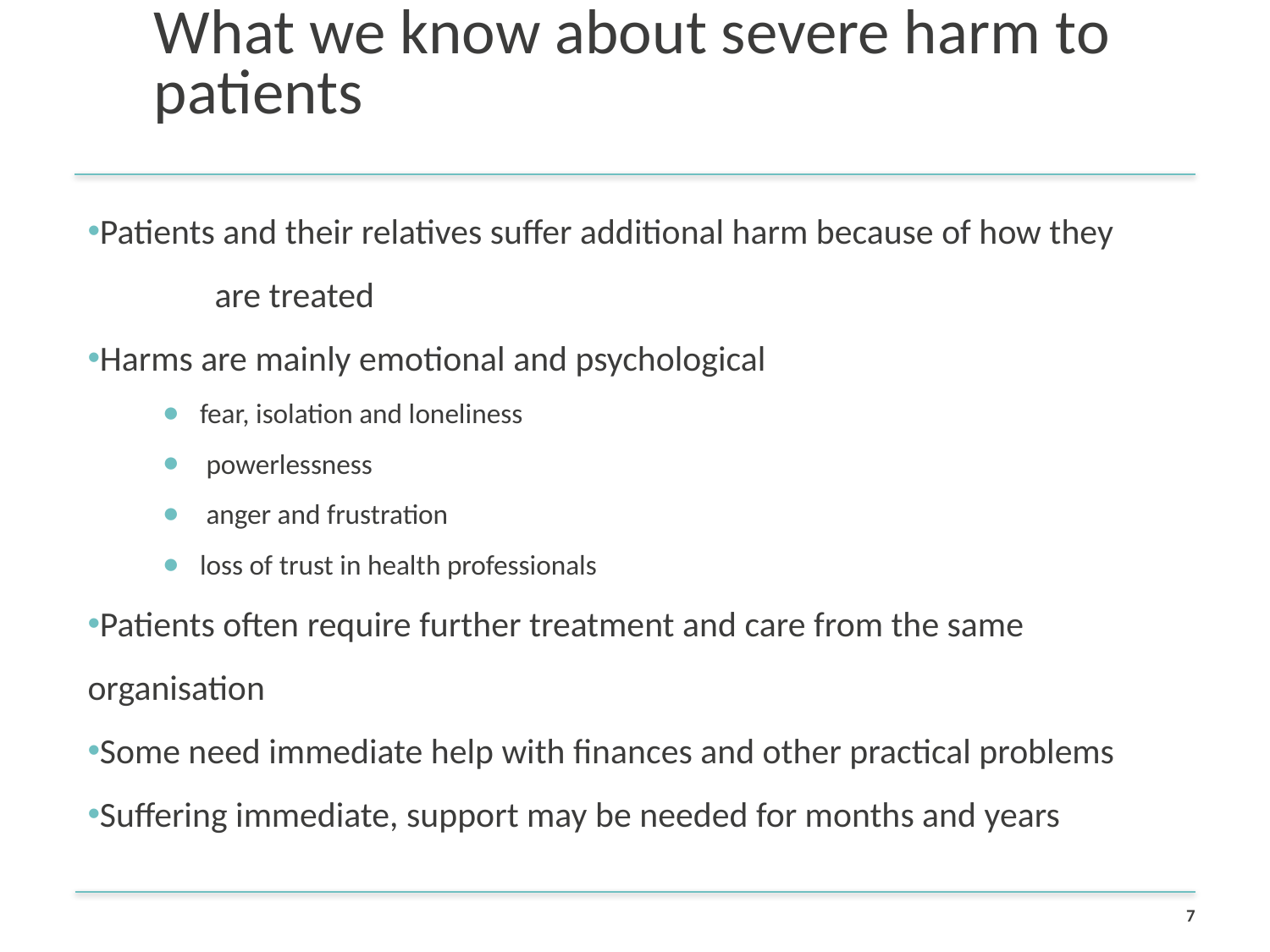

# What we know about severe harm to patients

Patients and their relatives suffer additional harm because of how they 	are treated
Harms are mainly emotional and psychological
fear, isolation and loneliness
 powerlessness
 anger and frustration
loss of trust in health professionals
Patients often require further treatment and care from the same 	organisation
Some need immediate help with finances and other practical problems
Suffering immediate, support may be needed for months and years